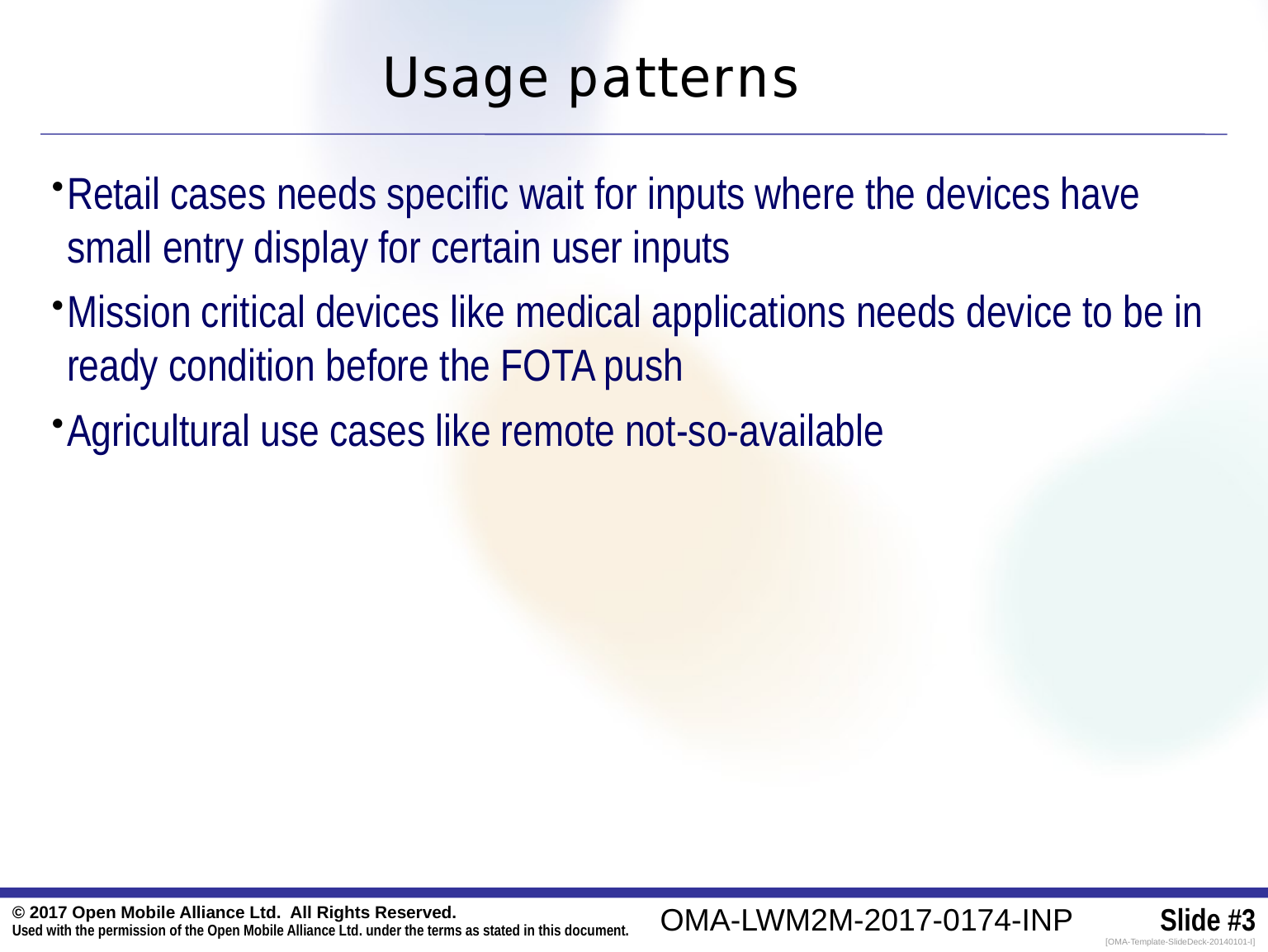

Usage patterns
Retail cases needs specific wait for inputs where the devices have small entry display for certain user inputs
Mission critical devices like medical applications needs device to be in ready condition before the FOTA push
Agricultural use cases like remote not-so-available